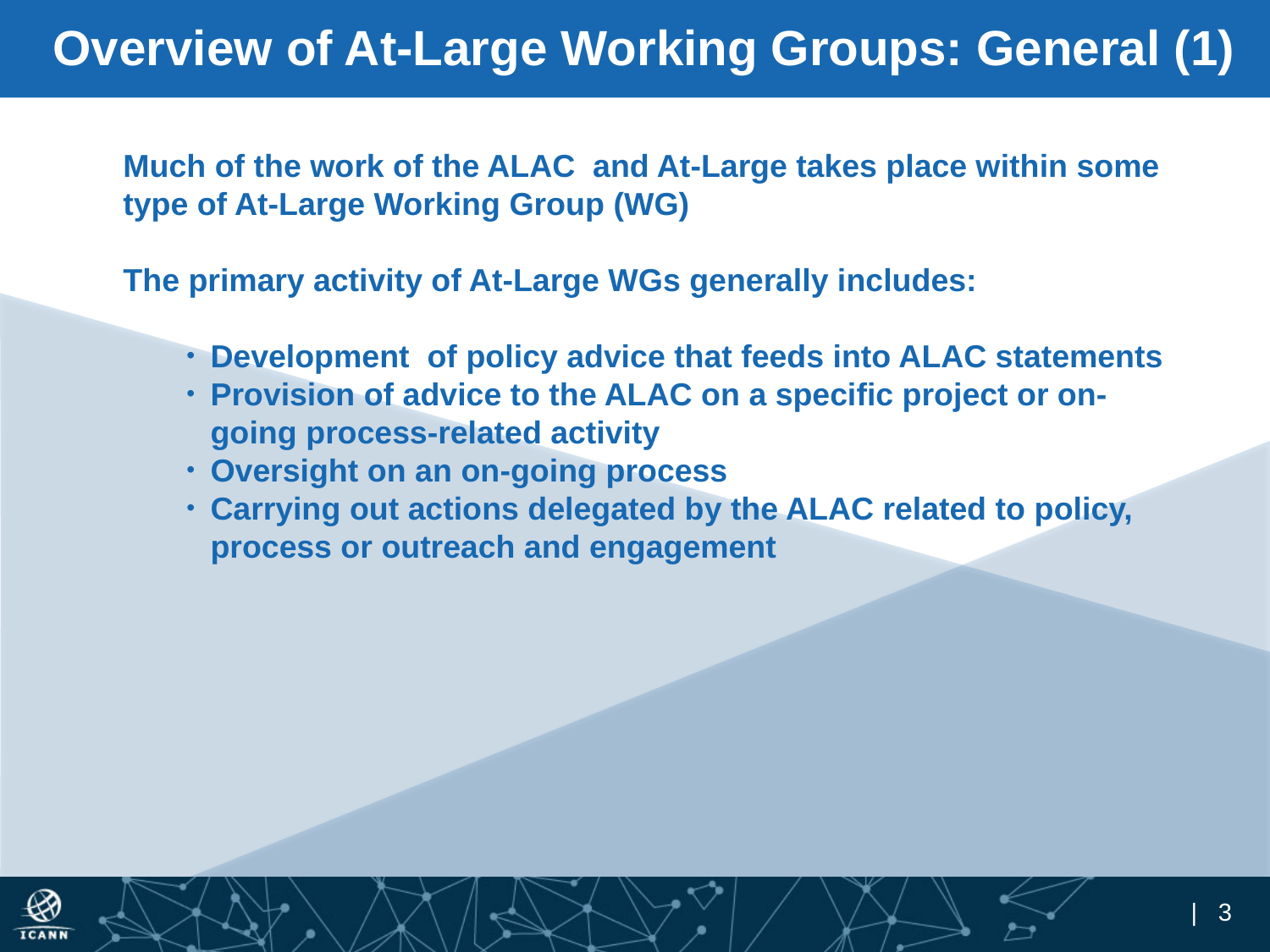

# Overview of At-Large Working Groups: General (1)
Much of the work of the ALAC  and At-Large takes place within some type of At-Large Working Group (WG)

The primary activity of At-Large WGs generally includes:

Development  of policy advice that feeds into ALAC statements
Provision of advice to the ALAC on a specific project or on-going process-related activity
Oversight on an on-going process
Carrying out actions delegated by the ALAC related to policy, process or outreach and engagement